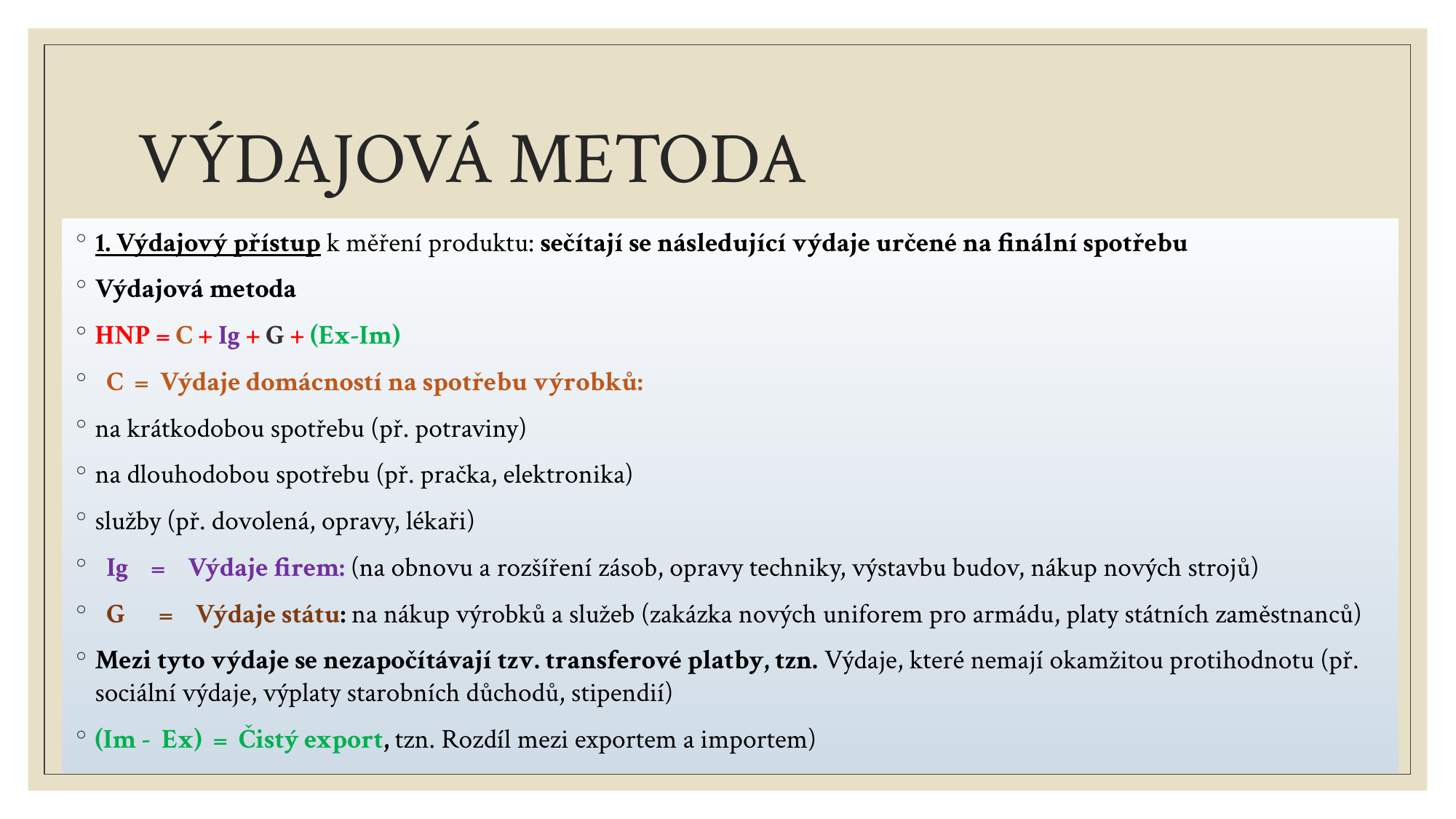

# VÝDAJOVÁ METODA
1. Výdajový přístup k měření produktu: sečítají se následující výdaje určené na finální spotřebu
Výdajová metoda
HNP = C + Ig + G + (Ex-Im)
  C  =  Výdaje domácností na spotřebu výrobků:
na krátkodobou spotřebu (př. potraviny)
na dlouhodobou spotřebu (př. pračka, elektronika)
služby (př. dovolená, opravy, lékaři)
  Ig    =    Výdaje firem: (na obnovu a rozšíření zásob, opravy techniky, výstavbu budov, nákup nových strojů)
  G      =    Výdaje státu: na nákup výrobků a služeb (zakázka nových uniforem pro armádu, platy státních zaměstnanců)
Mezi tyto výdaje se nezapočítávají tzv. transferové platby, tzn. Výdaje, které nemají okamžitou protihodnotu (př. sociální výdaje, výplaty starobních důchodů, stipendií)
(Im -  Ex)  =  Čistý export, tzn. Rozdíl mezi exportem a importem)